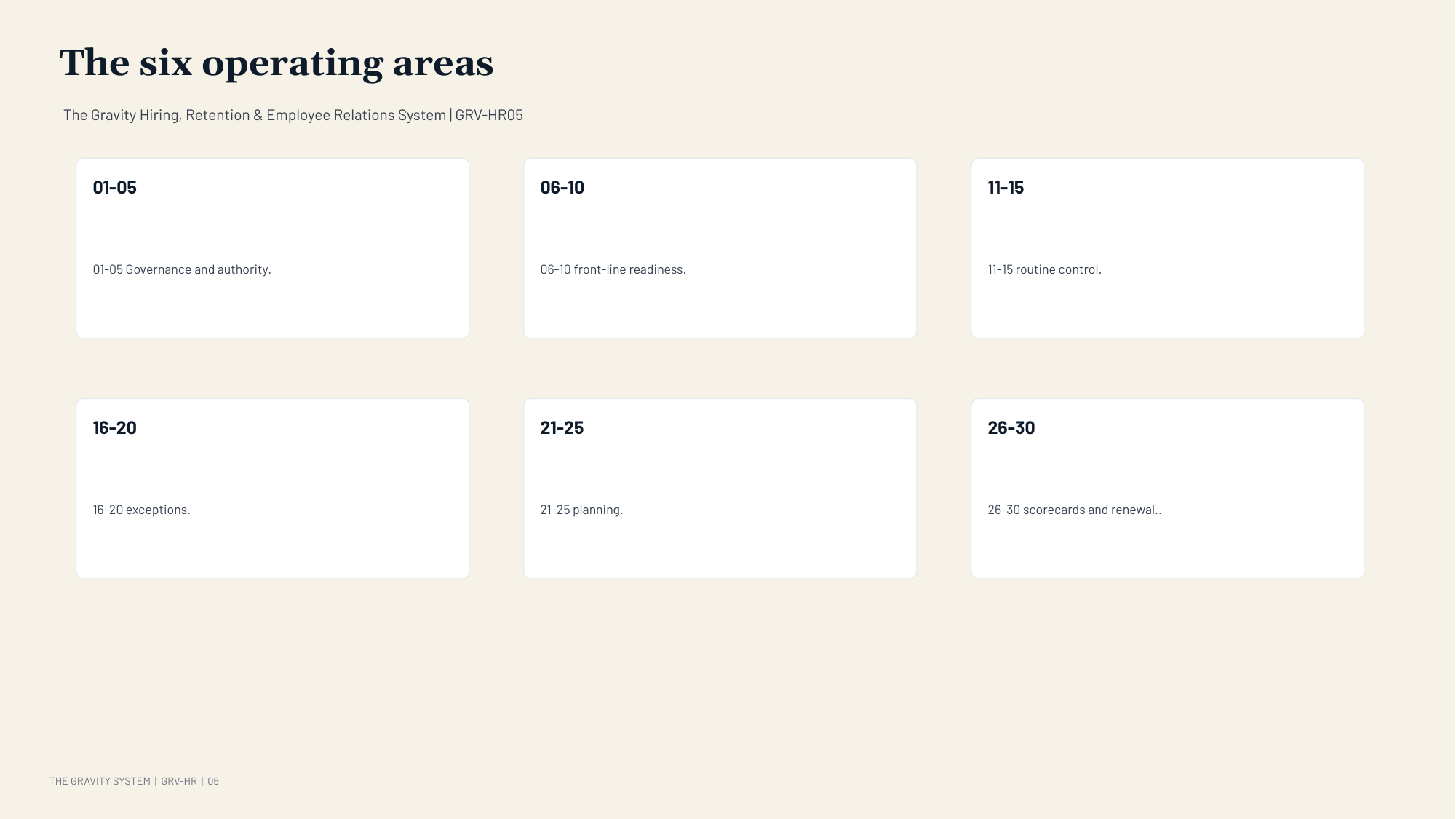

The six operating areas
The Gravity Hiring, Retention & Employee Relations System | GRV-HR05

01-05
06-10
11-15
01-05 Governance and authority.
06-10 front-line readiness.
11-15 routine control.

16-20
21-25
26-30
16-20 exceptions.
21-25 planning.
26-30 scorecards and renewal..
THE GRAVITY SYSTEM  |  GRV-HR  |  06